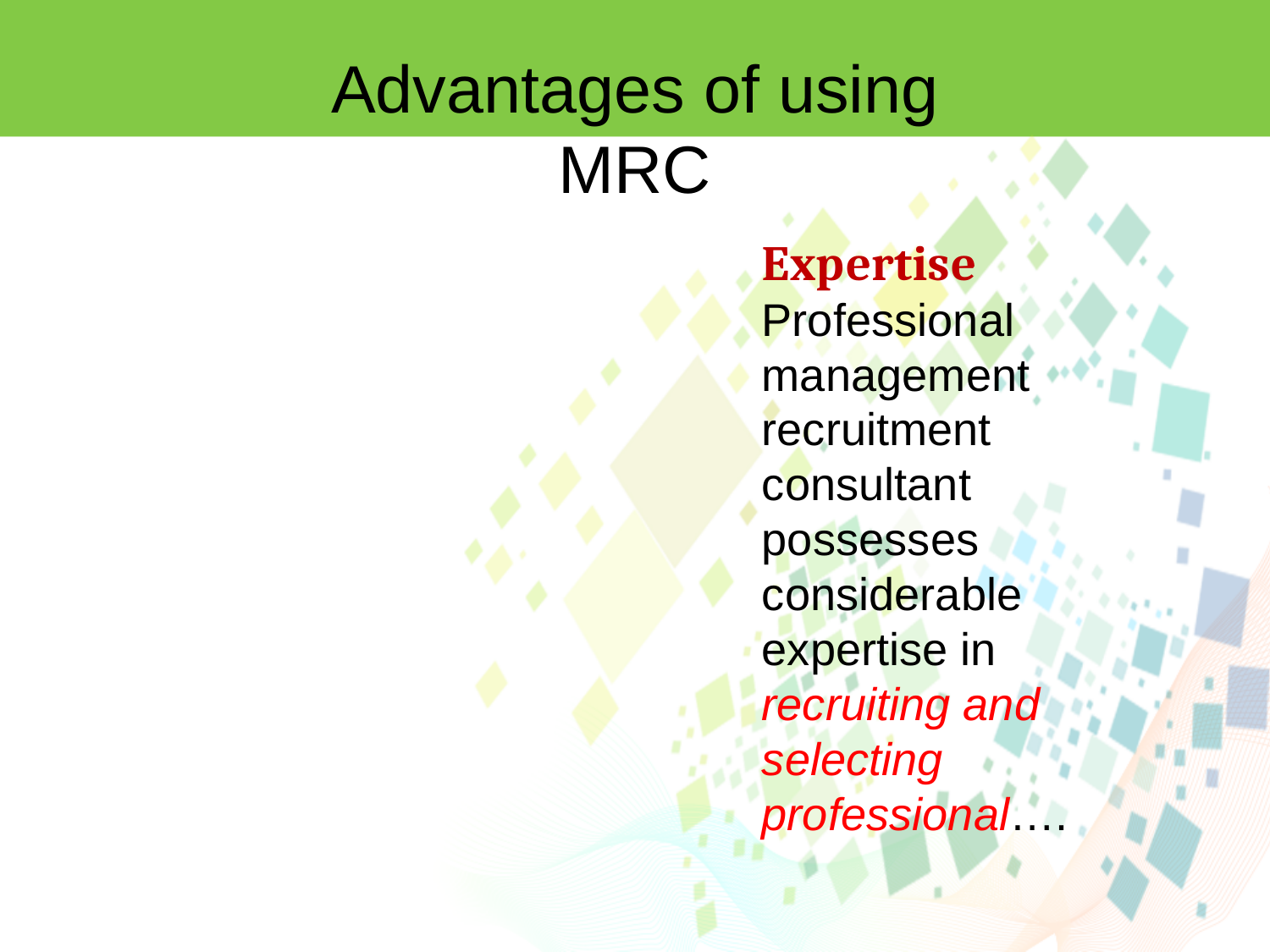

Advantages of using MRC
Expertise
Professional management recruitment consultant possesses considerable expertise in recruiting and  selecting professional….